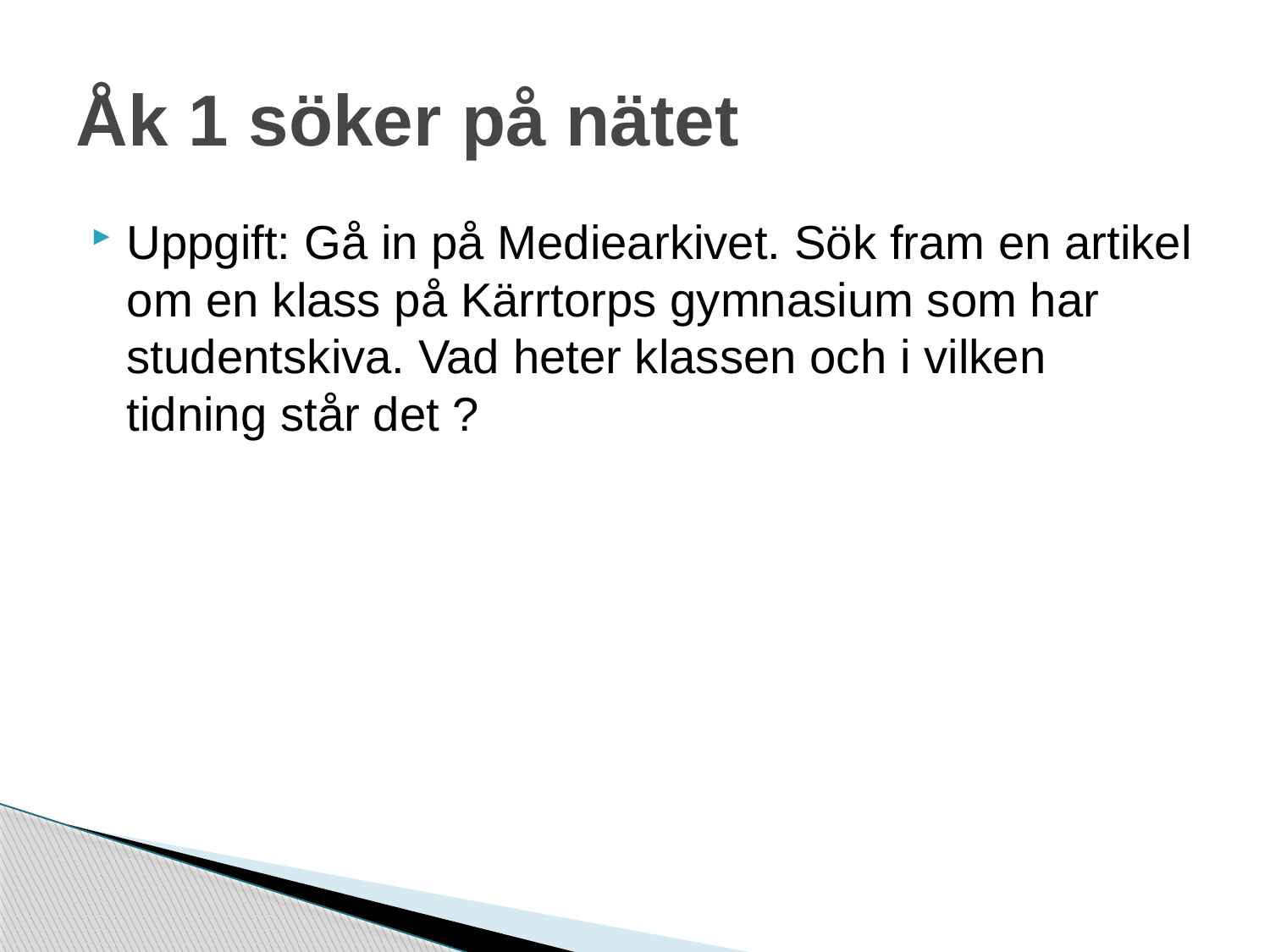

# Åk 1 söker på nätet
Uppgift: Gå in på Mediearkivet. Sök fram en artikel om en klass på Kärrtorps gymnasium som har studentskiva. Vad heter klassen och i vilken tidning står det ?